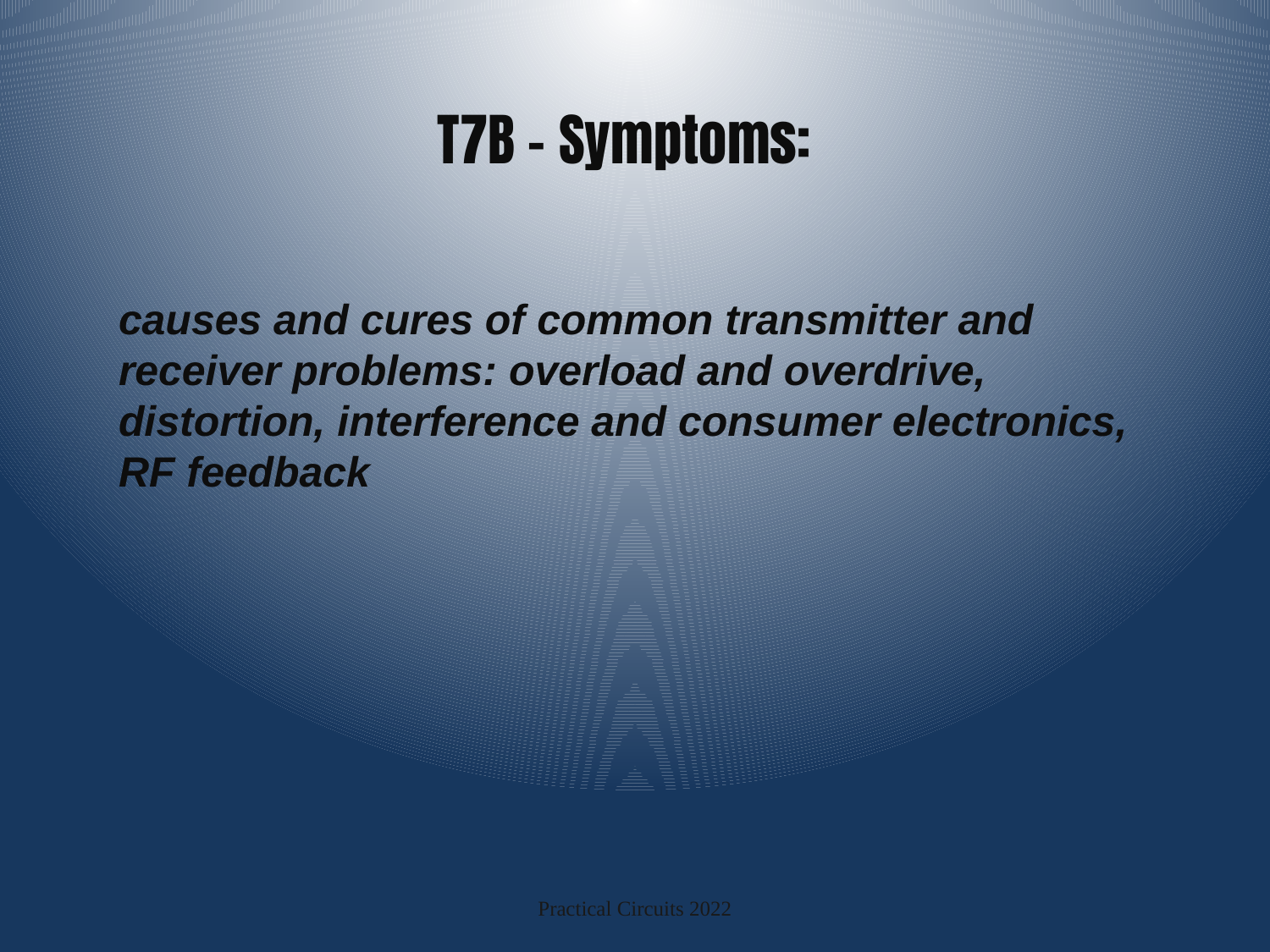

# T7B – Symptoms:
causes and cures of common transmitter and receiver problems: overload and overdrive, distortion, interference and consumer electronics, RF feedback
Practical Circuits 2022